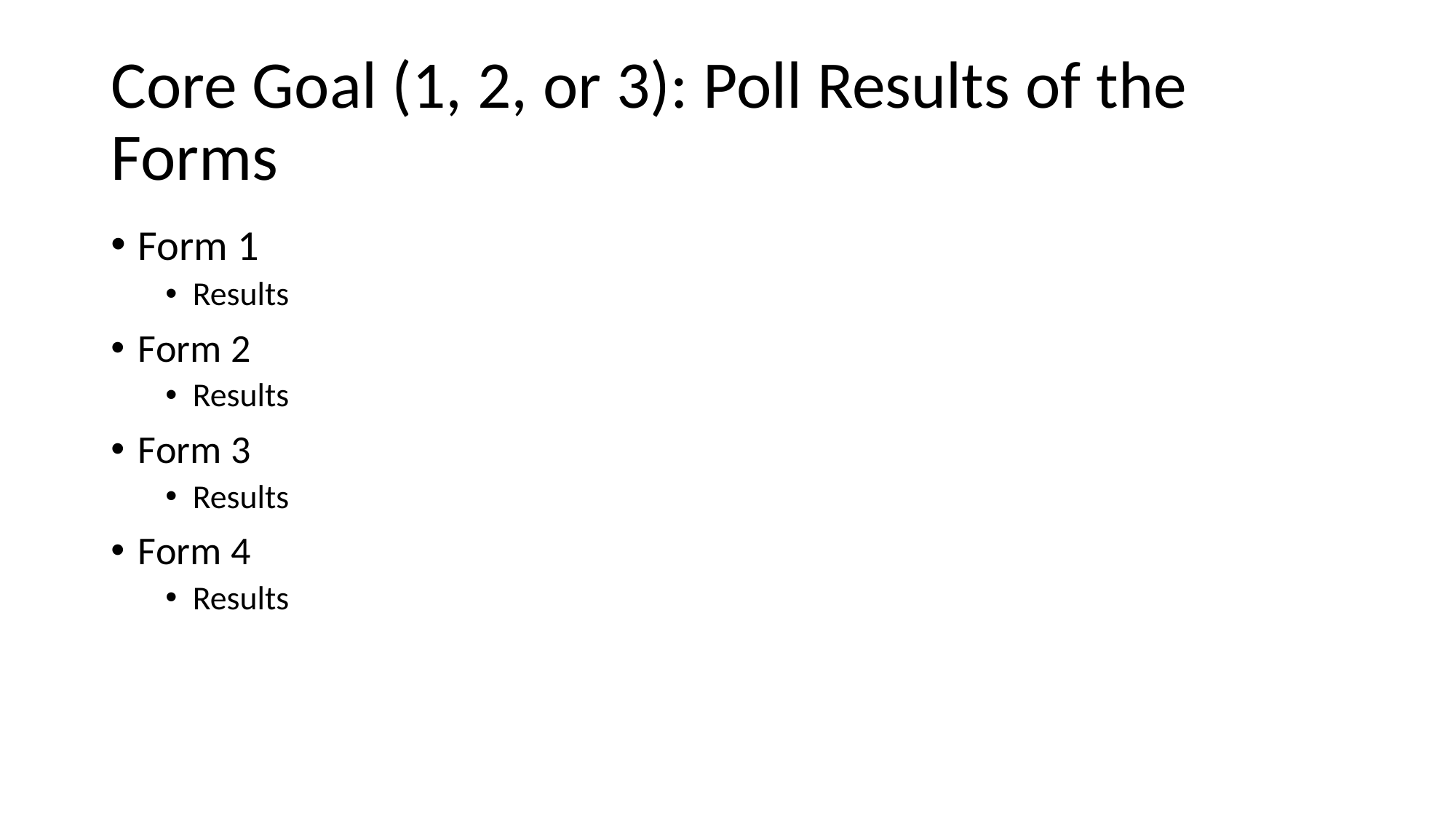

# Core Goal (1, 2, or 3): Poll Results of the Forms
Form 1
Results
Form 2
Results
Form 3
Results
Form 4
Results